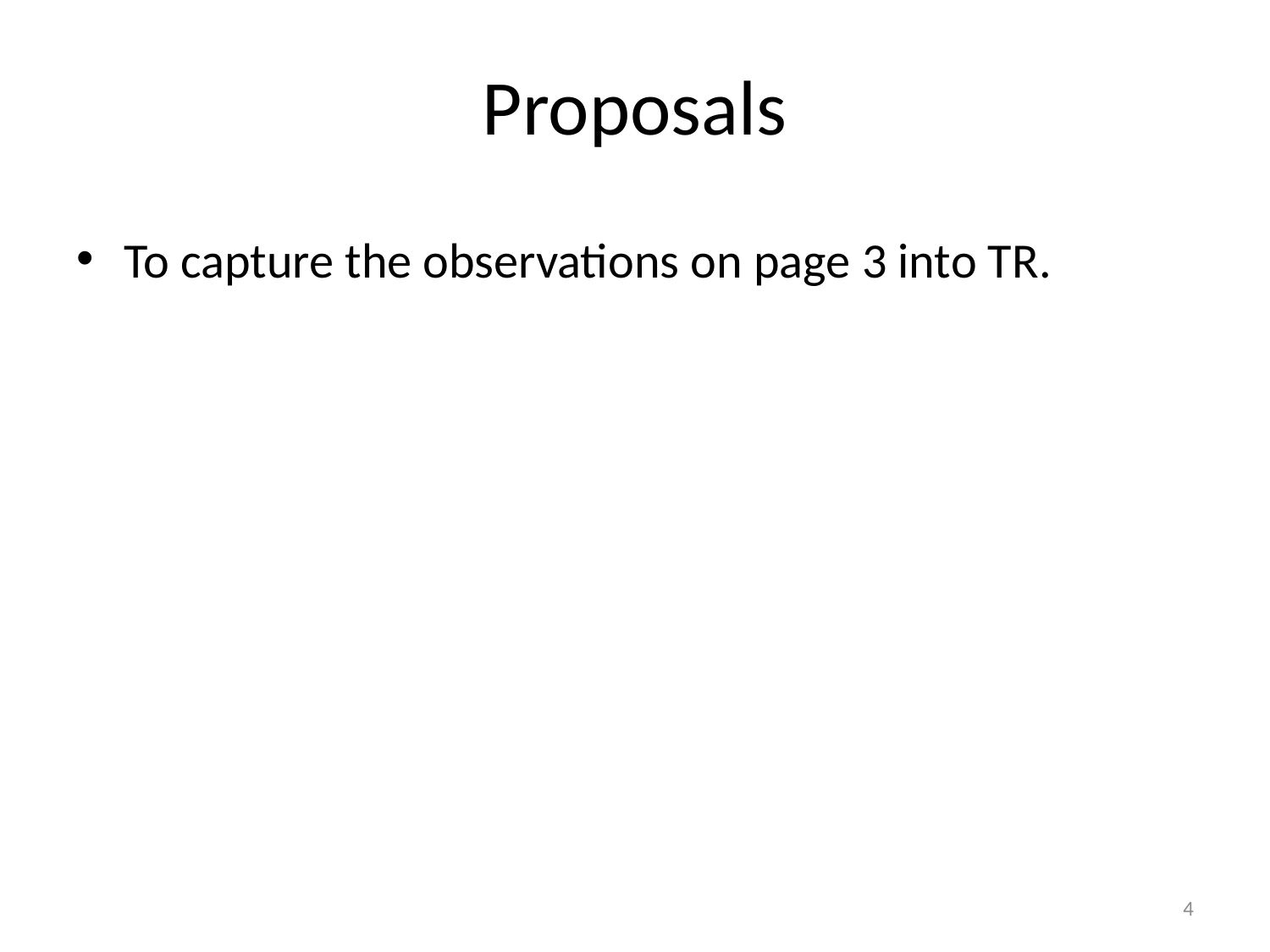

# Proposals
To capture the observations on page 3 into TR.
4